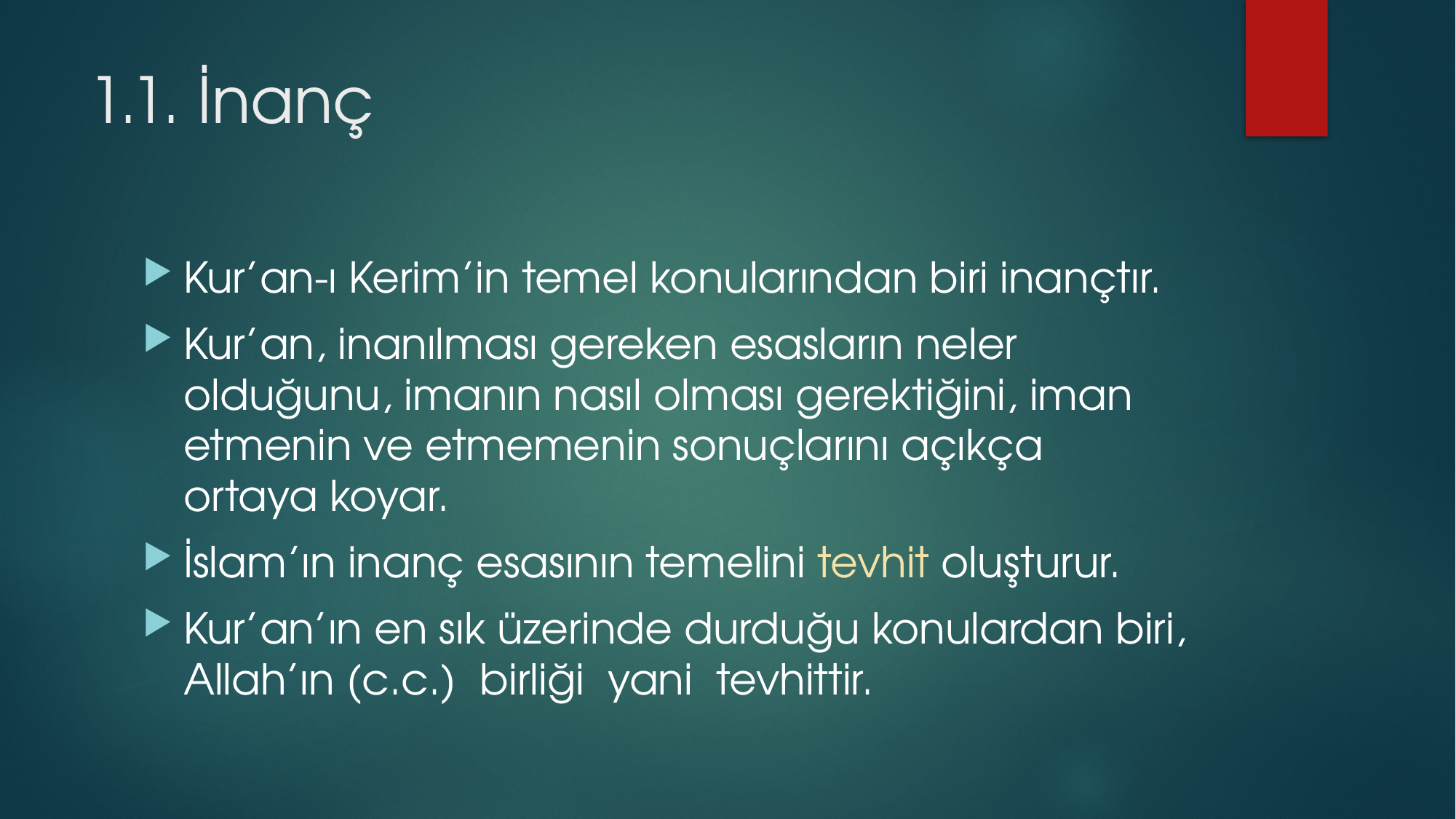

# 1.1. İnanç
Kur’an-ı Kerim’in temel konularından biri inançtır.
Kur’an, inanılması gereken esasların neler olduğunu, imanın nasıl olması gerektiğini, iman etmenin ve etmemenin sonuçlarını açıkça ortaya koyar.
İslam’ın inanç esasının temelini tevhit oluşturur.
Kur’an’ın en sık üzerinde durduğu konulardan biri, Allah’ın (c.c.)  birliği  yani  tevhittir.